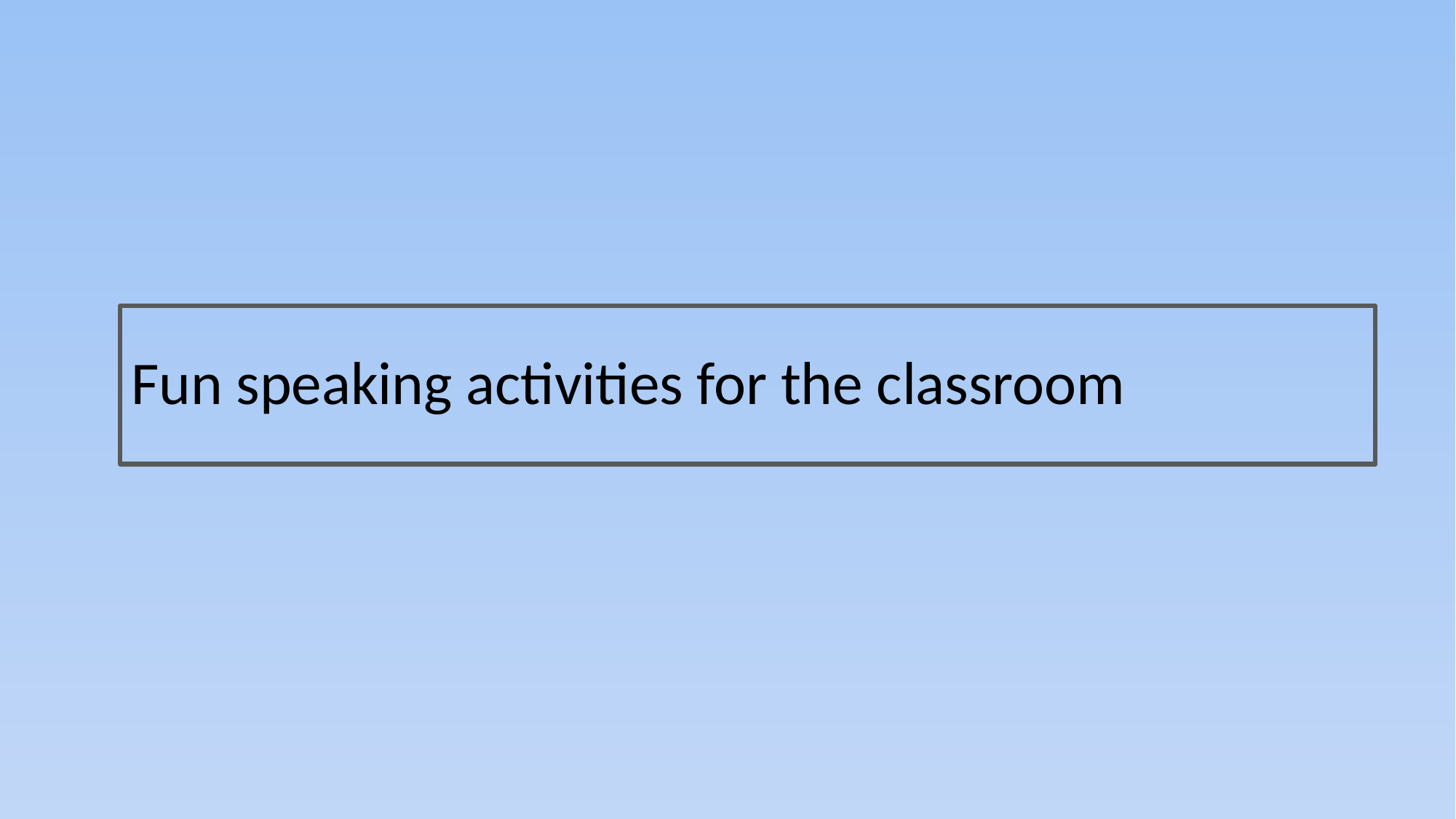

# Fun speaking activities for the classroom